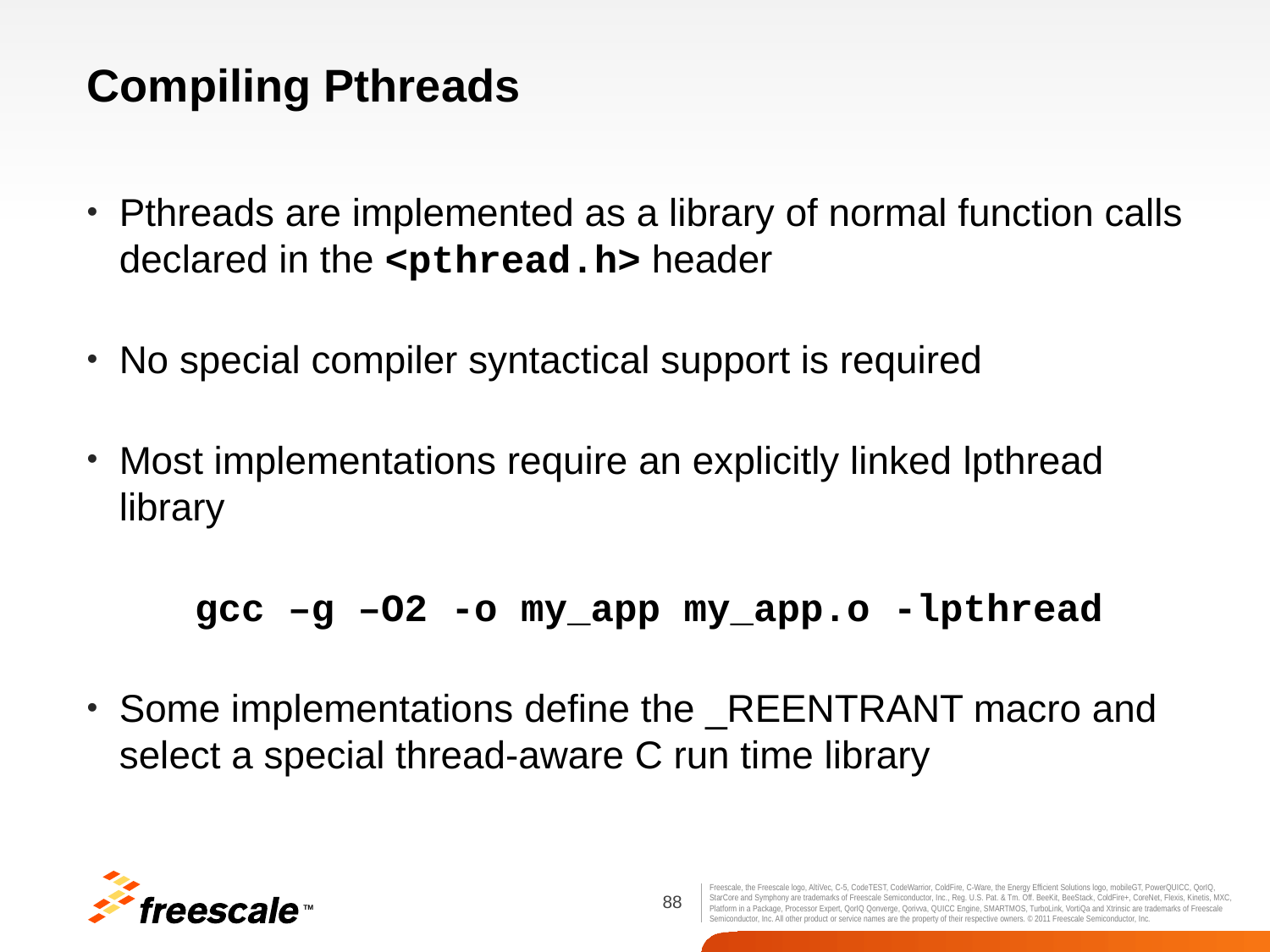

# Compiling Pthreads
Pthreads are implemented as a library of normal function calls declared in the <pthread.h> header
No special compiler syntactical support is required
Most implementations require an explicitly linked ­lpthread library
gcc –g –O2 -o my_app my_app.o -lpthread
Some implementations define the _REENTRANT macro and select a special thread-aware C run time library